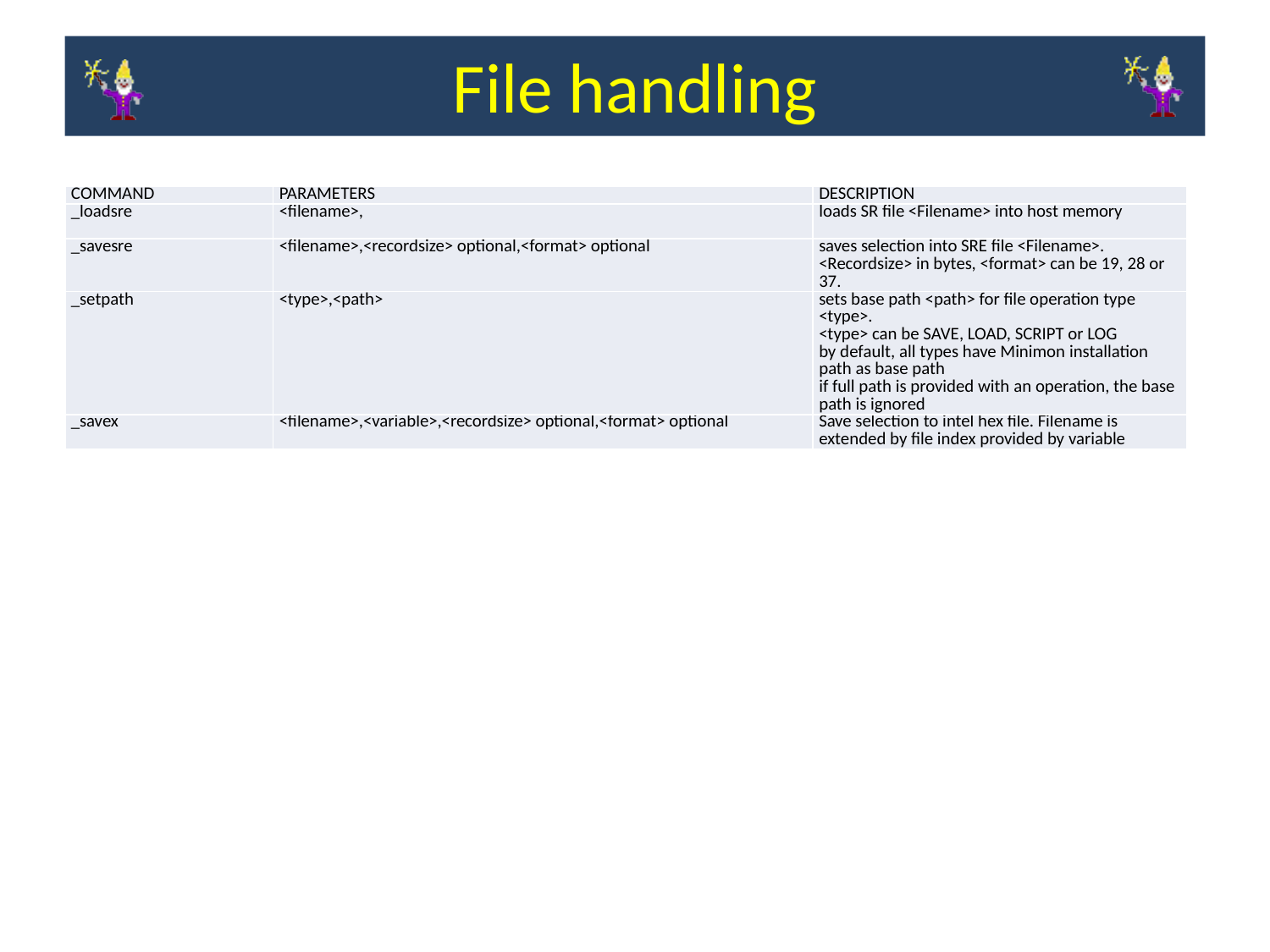

File handling
| COMMAND | PARAMETERS | DESCRIPTION |
| --- | --- | --- |
| \_loadsre | <filename>, | loads SR file <Filename> into host memory |
| \_savesre | <filename>,<recordsize> optional,<format> optional | saves selection into SRE file <Filename>. <Recordsize> in bytes, <format> can be 19, 28 or 37. |
| \_setpath | <type>,<path> | sets base path <path> for file operation type <type>. <type> can be SAVE, LOAD, SCRIPT or LOG by default, all types have Minimon installation path as base path if full path is provided with an operation, the base path is ignored |
| \_savex | <filename>,<variable>,<recordsize> optional,<format> optional | Save selection to intel hex file. Filename is extended by file index provided by variable |